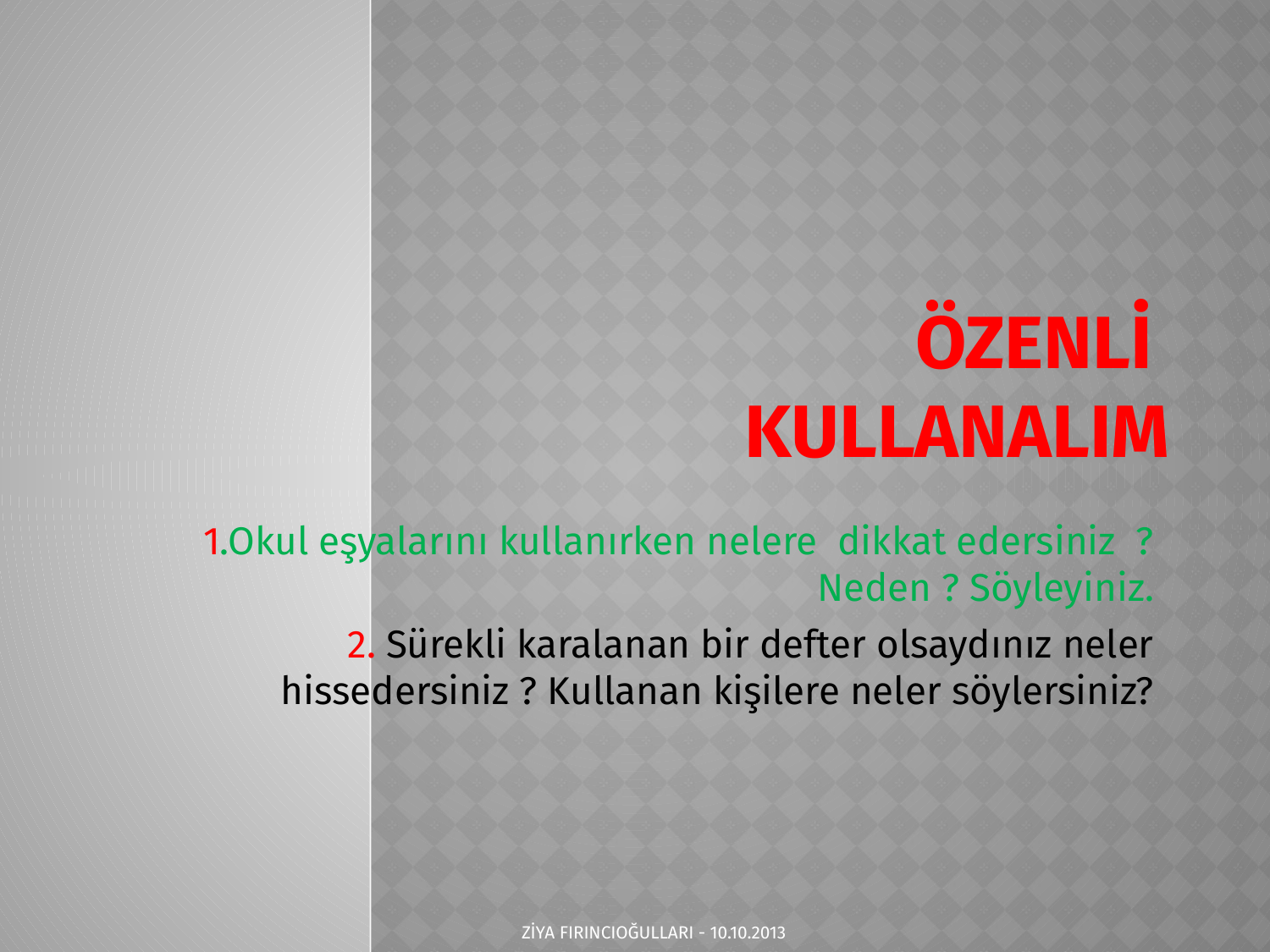

# ÖZENLİ  KULLANALIM
1.Okul eşyalarını kullanırken nelere  dikkat edersiniz  ? Neden ? Söyleyiniz.
2. Sürekli karalanan bir defter olsaydınız neler hissedersiniz ? Kullanan kişilere neler söylersiniz?
ZİYA FIRINCIOĞULLARI - 10.10.2013